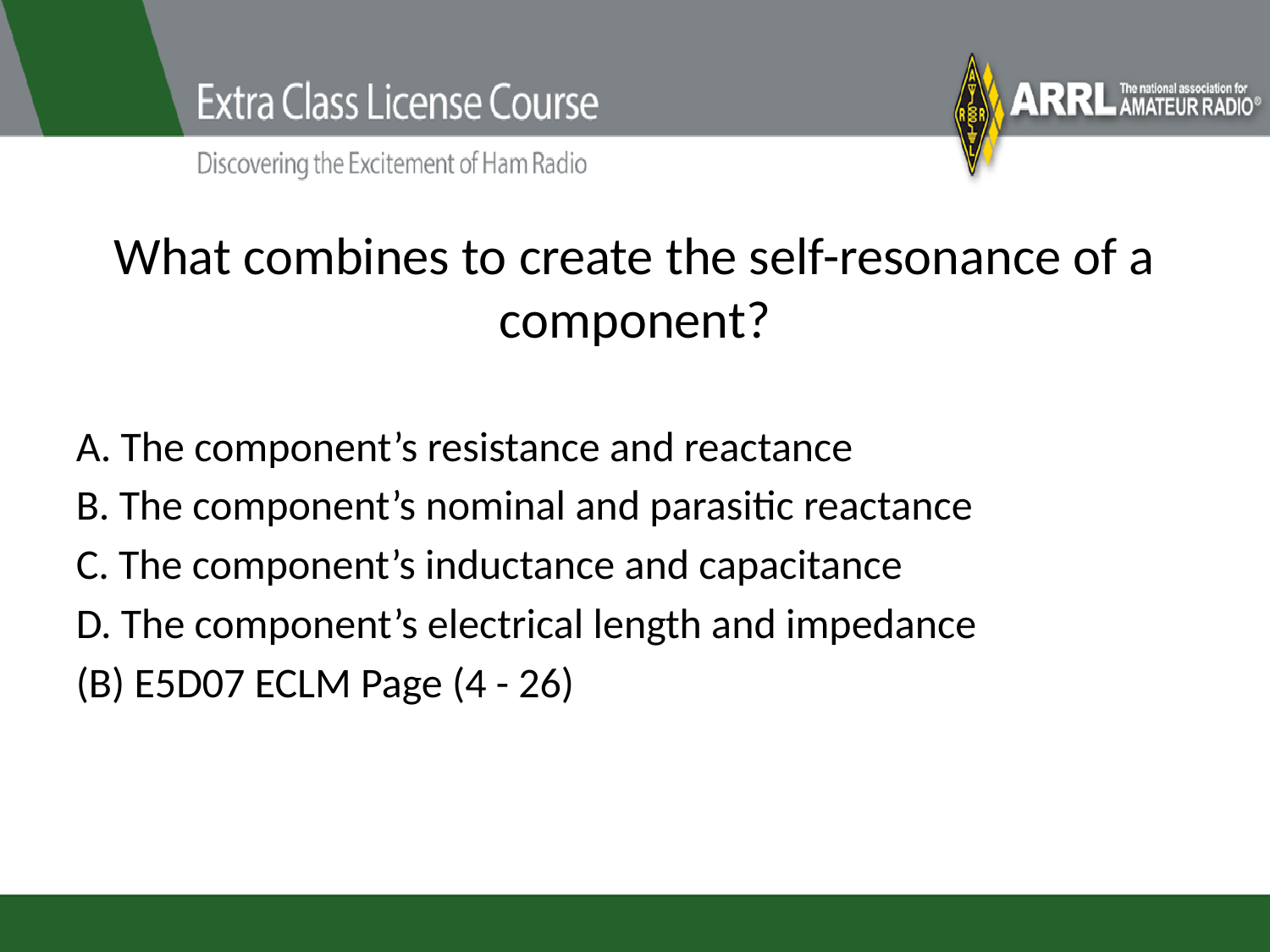

# What combines to create the self-resonance of a component?
A. The component’s resistance and reactance
B. The component’s nominal and parasitic reactance
C. The component’s inductance and capacitance
D. The component’s electrical length and impedance
(B) E5D07 ECLM Page (4 - 26)